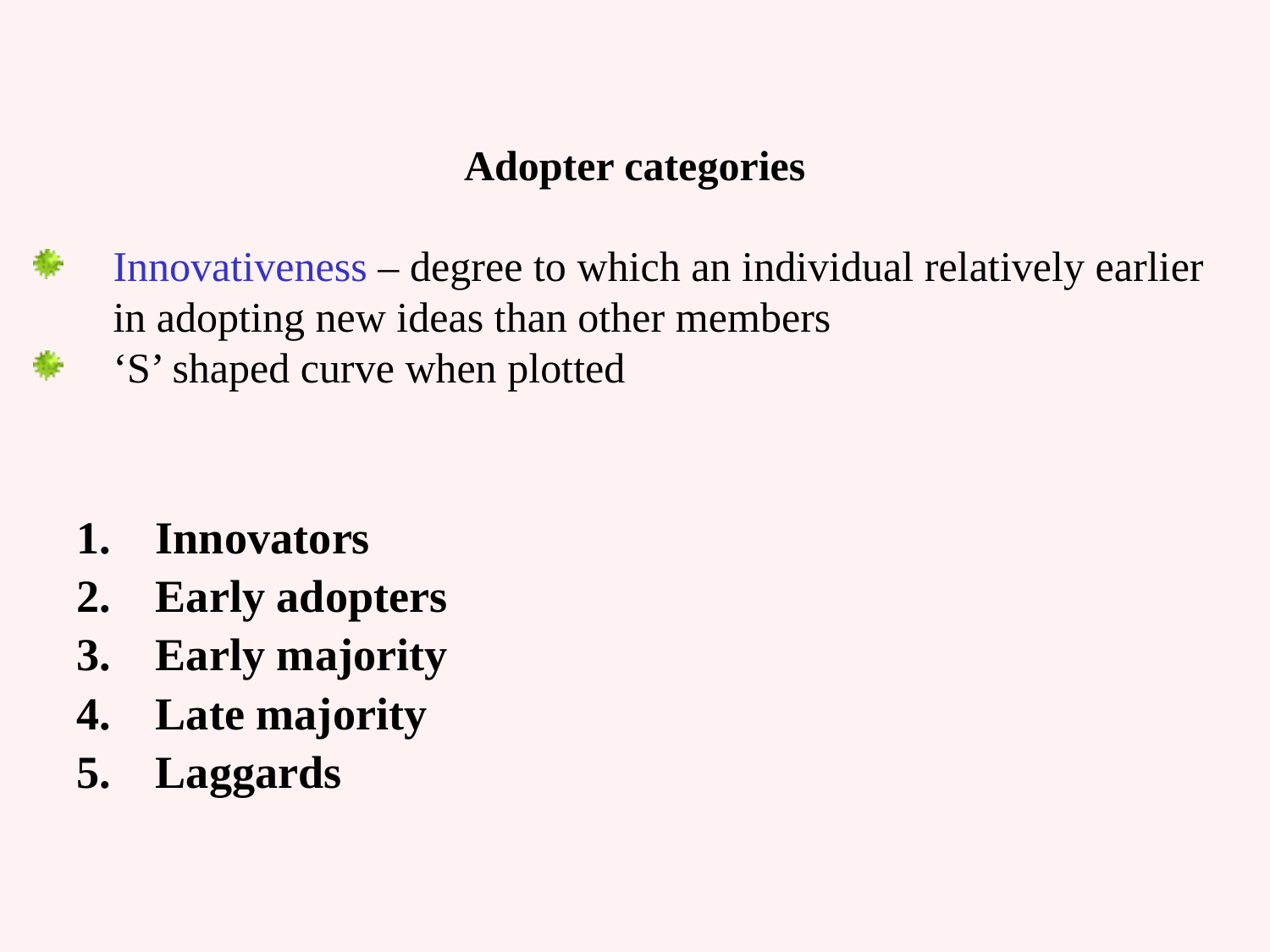

# Adopter categories
Innovativeness – degree to which an individual relatively earlier in adopting new ideas than other members
‘S’ shaped curve when plotted
Innovators
Early adopters
Early majority
Late majority
Laggards